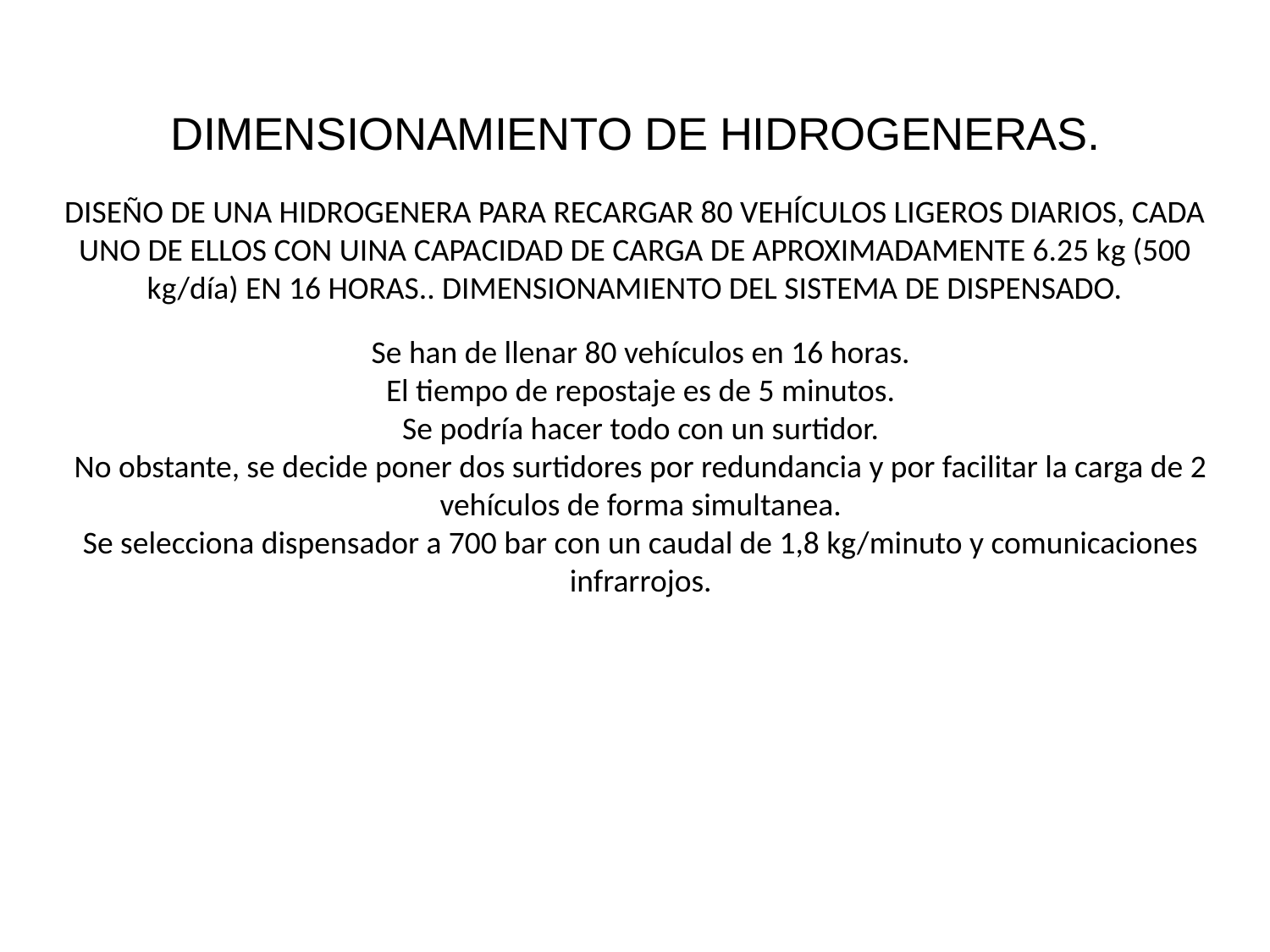

DIMENSIONAMIENTO DE HIDROGENERAS.
DISEÑO DE UNA HIDROGENERA PARA RECARGAR 80 VEHÍCULOS LIGEROS DIARIOS, CADA UNO DE ELLOS CON UINA CAPACIDAD DE CARGA DE APROXIMADAMENTE 6.25 kg (500 kg/día) EN 16 HORAS.. DIMENSIONAMIENTO DEL SISTEMA DE DISPENSADO.
Se han de llenar 80 vehículos en 16 horas.
El tiempo de repostaje es de 5 minutos.
Se podría hacer todo con un surtidor.
No obstante, se decide poner dos surtidores por redundancia y por facilitar la carga de 2 vehículos de forma simultanea.
Se selecciona dispensador a 700 bar con un caudal de 1,8 kg/minuto y comunicaciones infrarrojos.